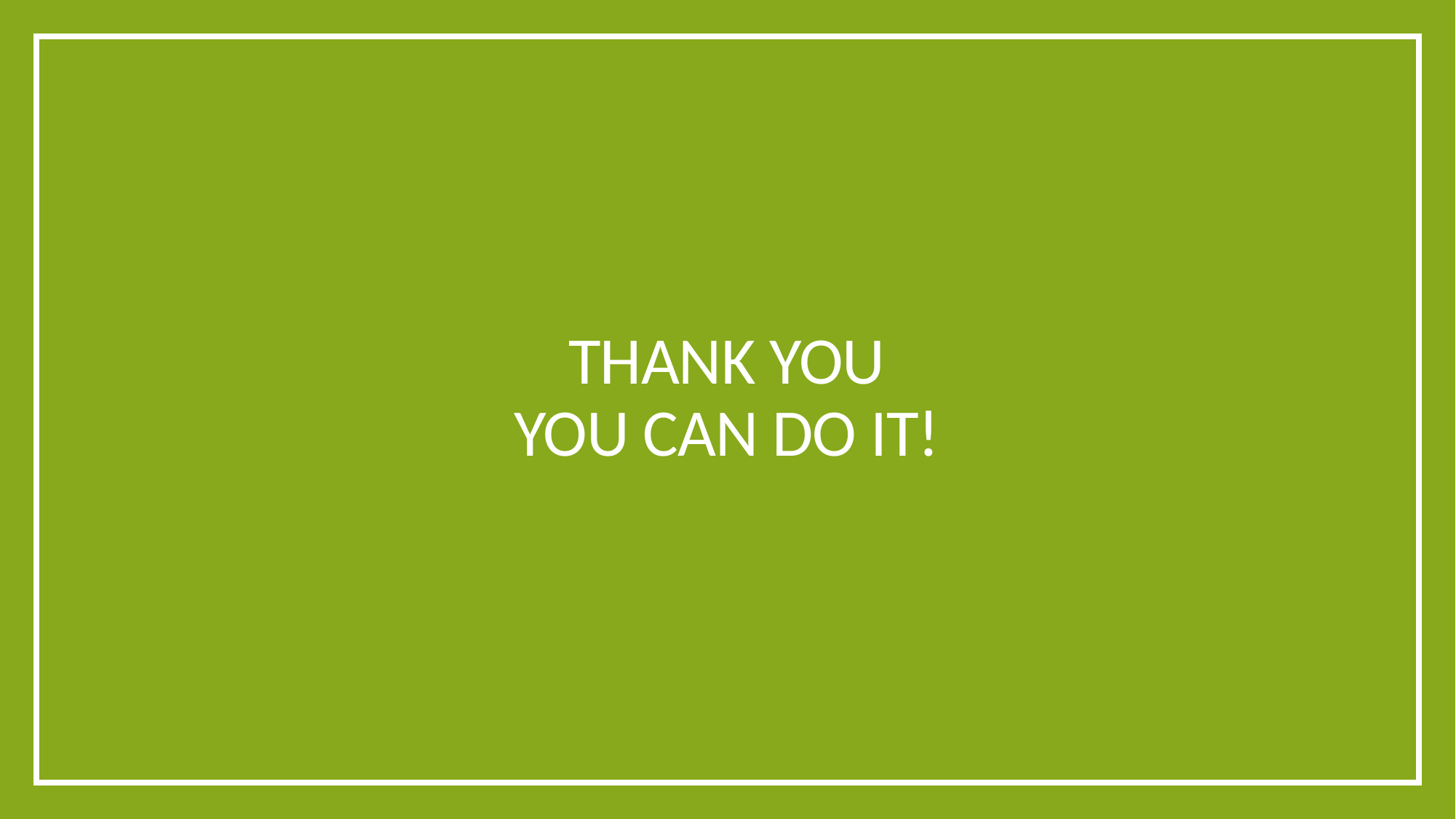

# Thank you You can do it!